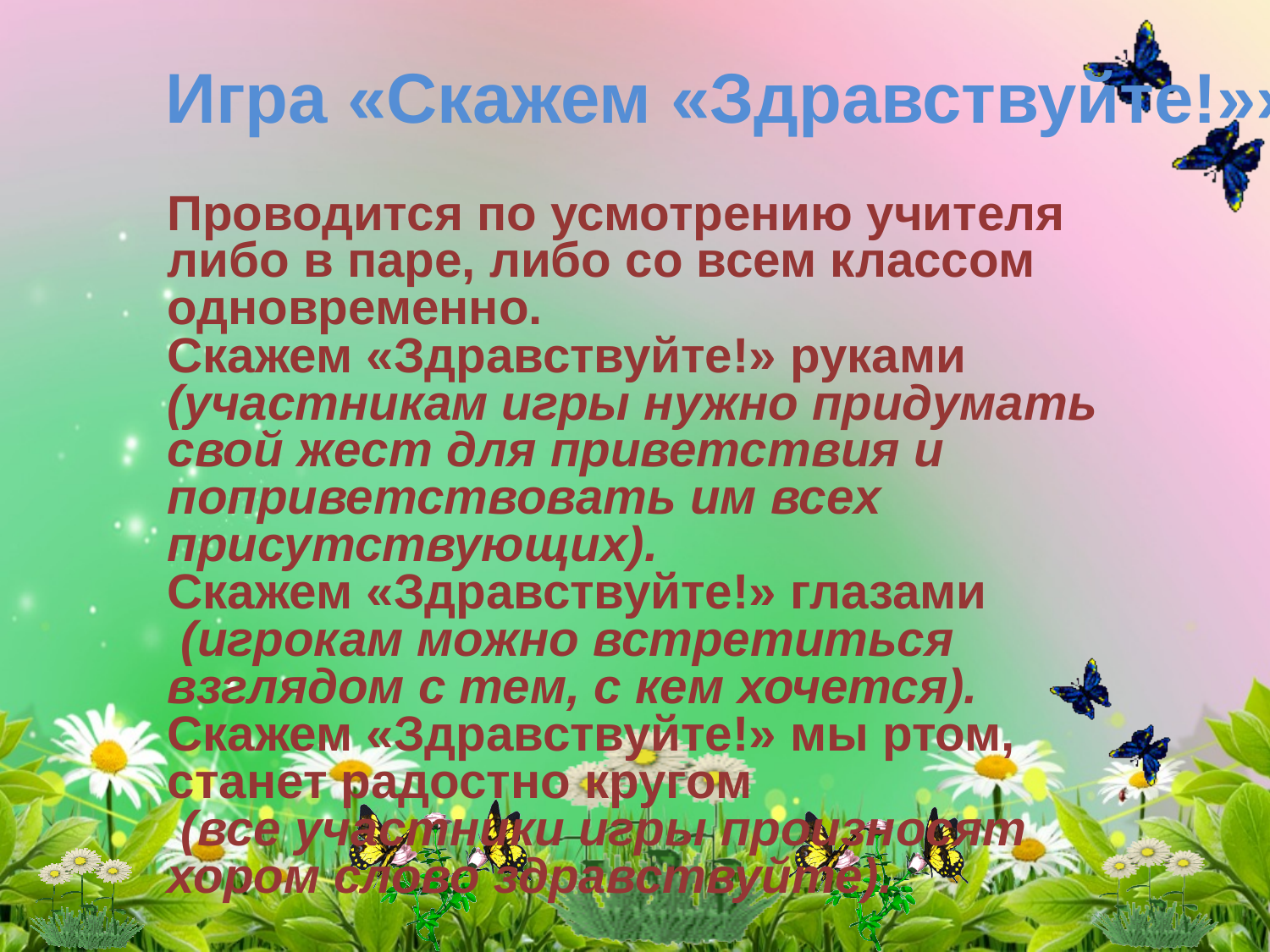

Игра «Скажем «Здравствуйте!»»
Проводится по усмотрению учителя либо в паре, либо со всем классом одновременно.
Скажем «Здравствуйте!» руками (участникам игры нужно придумать свой жест для приветствия и поприветствовать им всех присутствующих).
Скажем «Здравствуйте!» глазами
 (игрокам можно встретиться взглядом с тем, с кем хочется).
Скажем «Здравствуйте!» мы ртом, станет радостно кругом
 (все участники игры произносят хором слово здравствуйте).